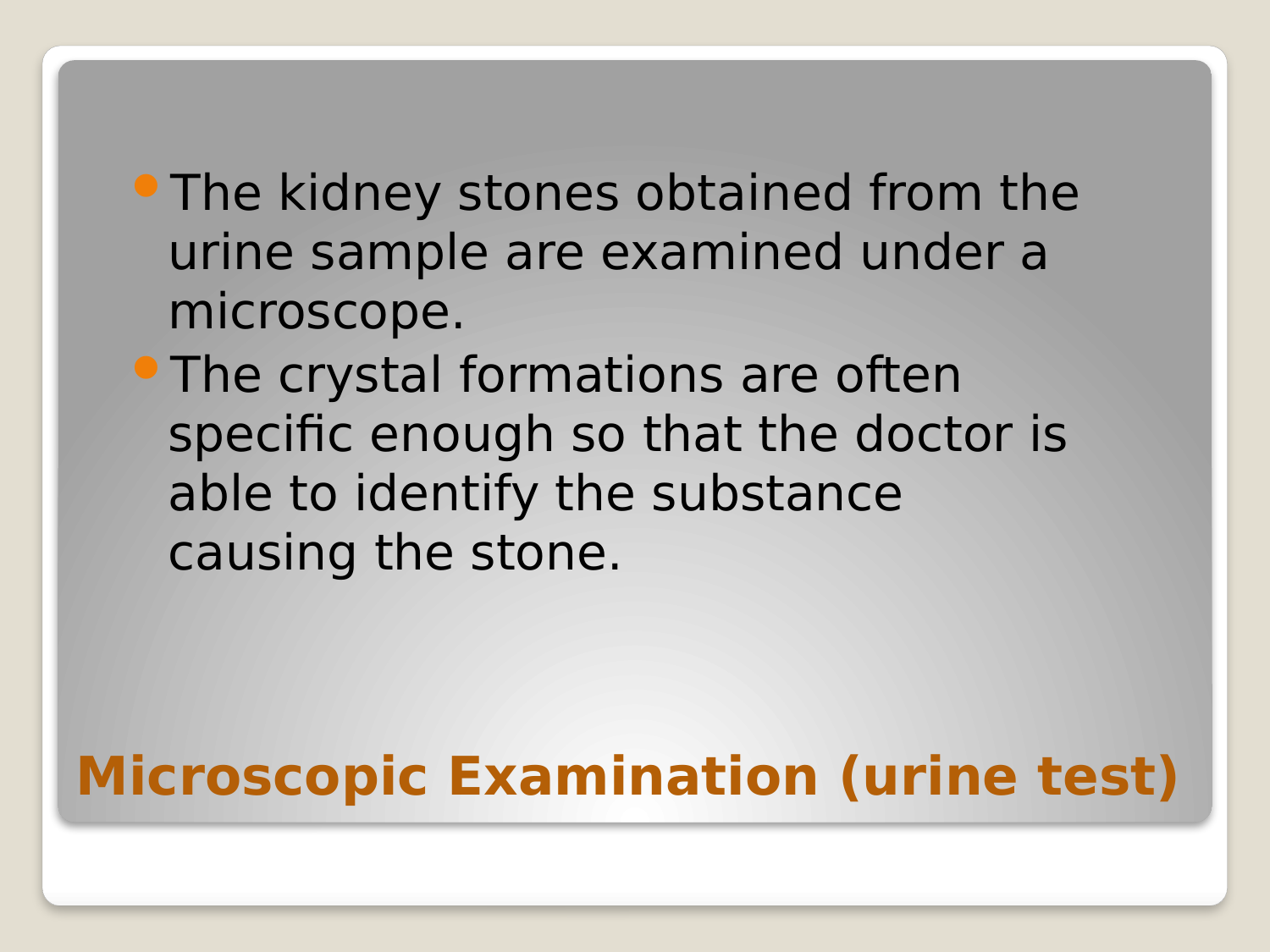

The kidney stones obtained from the urine sample are examined under a microscope.
The crystal formations are often specific enough so that the doctor is able to identify the substance causing the stone.
# Microscopic Examination (urine test)